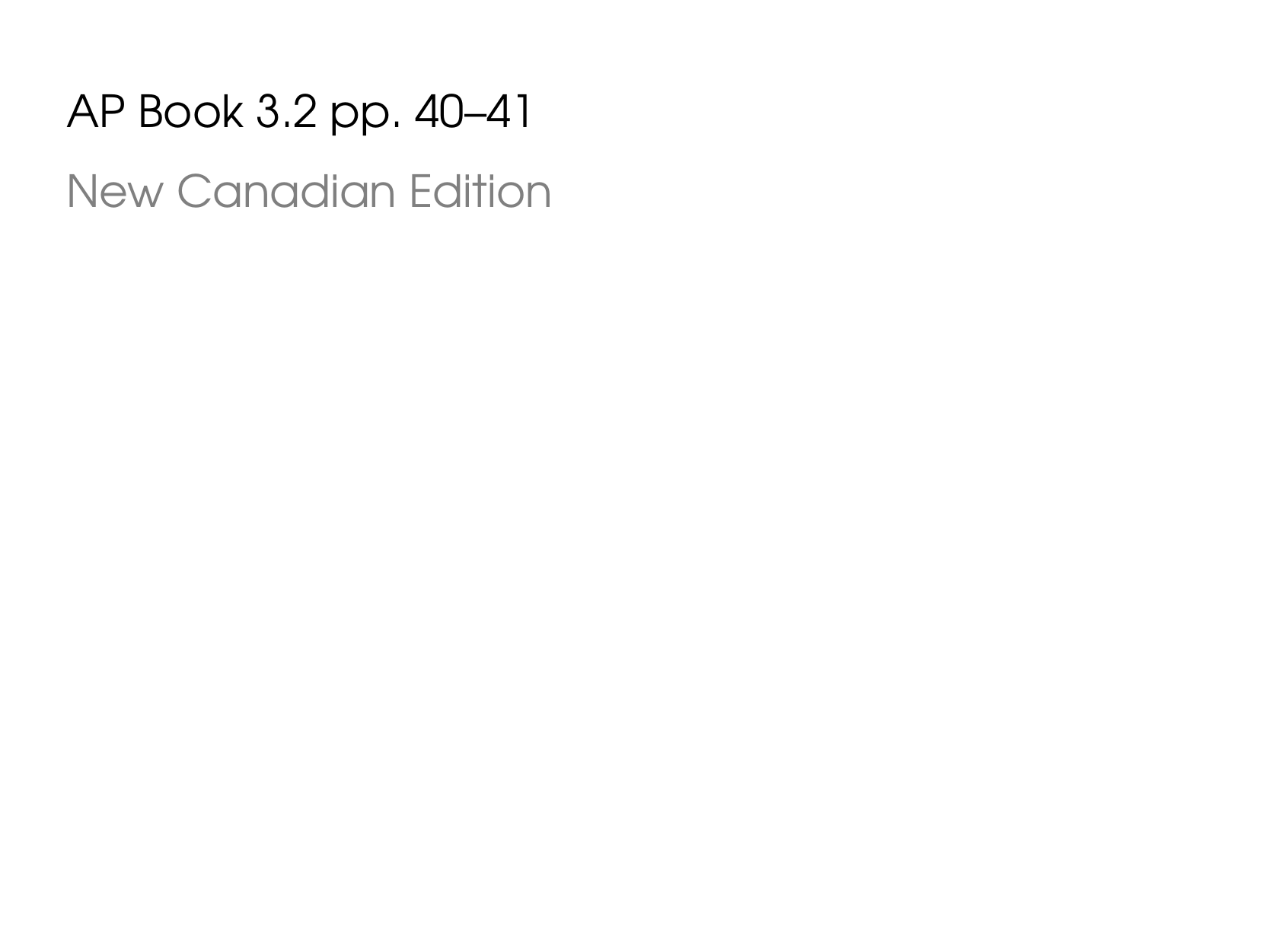

AP Book 3.2 pp. 40–41
New Canadian Edition